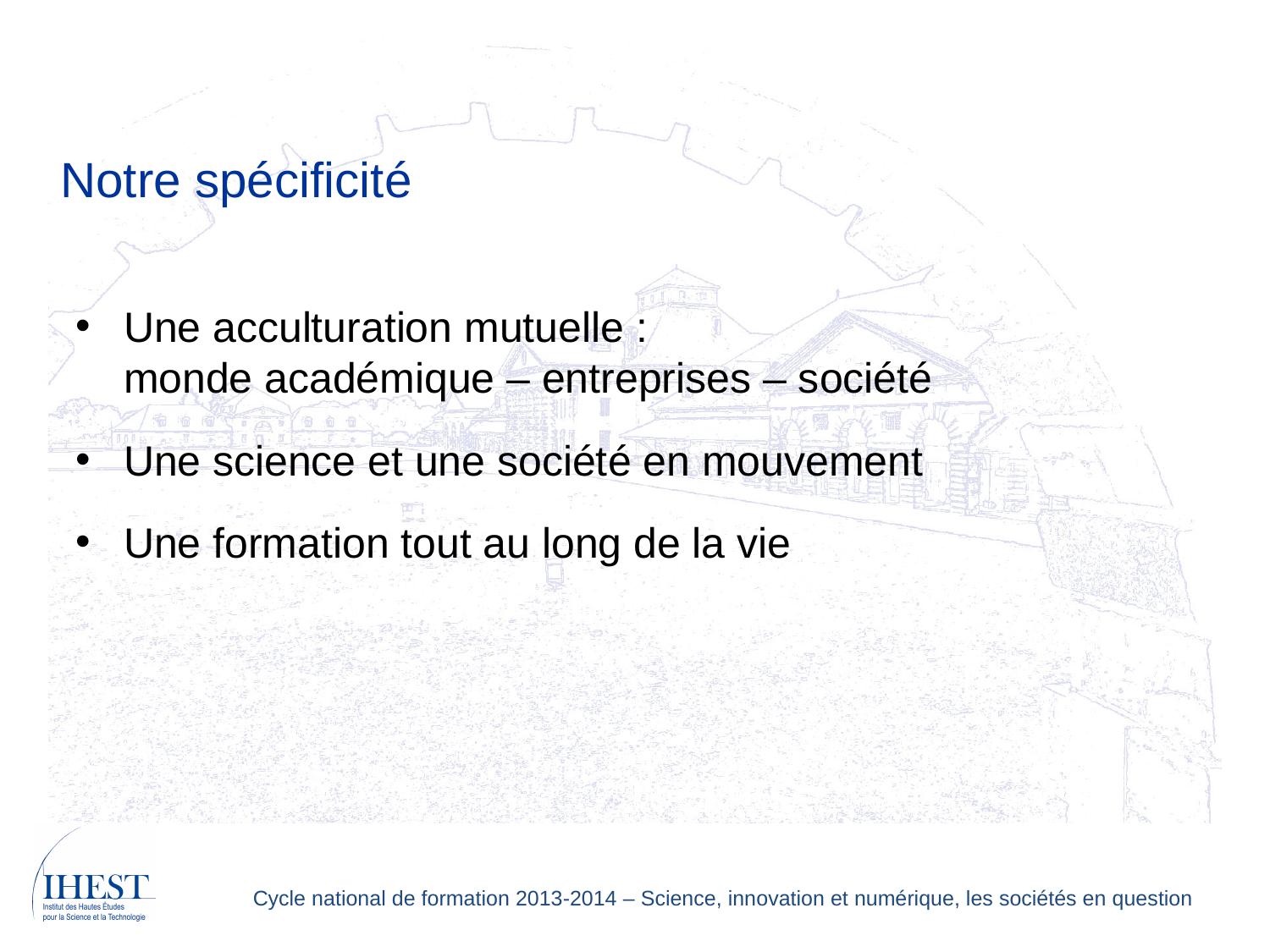

Notre spécificité
Une acculturation mutuelle :
monde académique – entreprises – société
Une science et une société en mouvement
Une formation tout au long de la vie